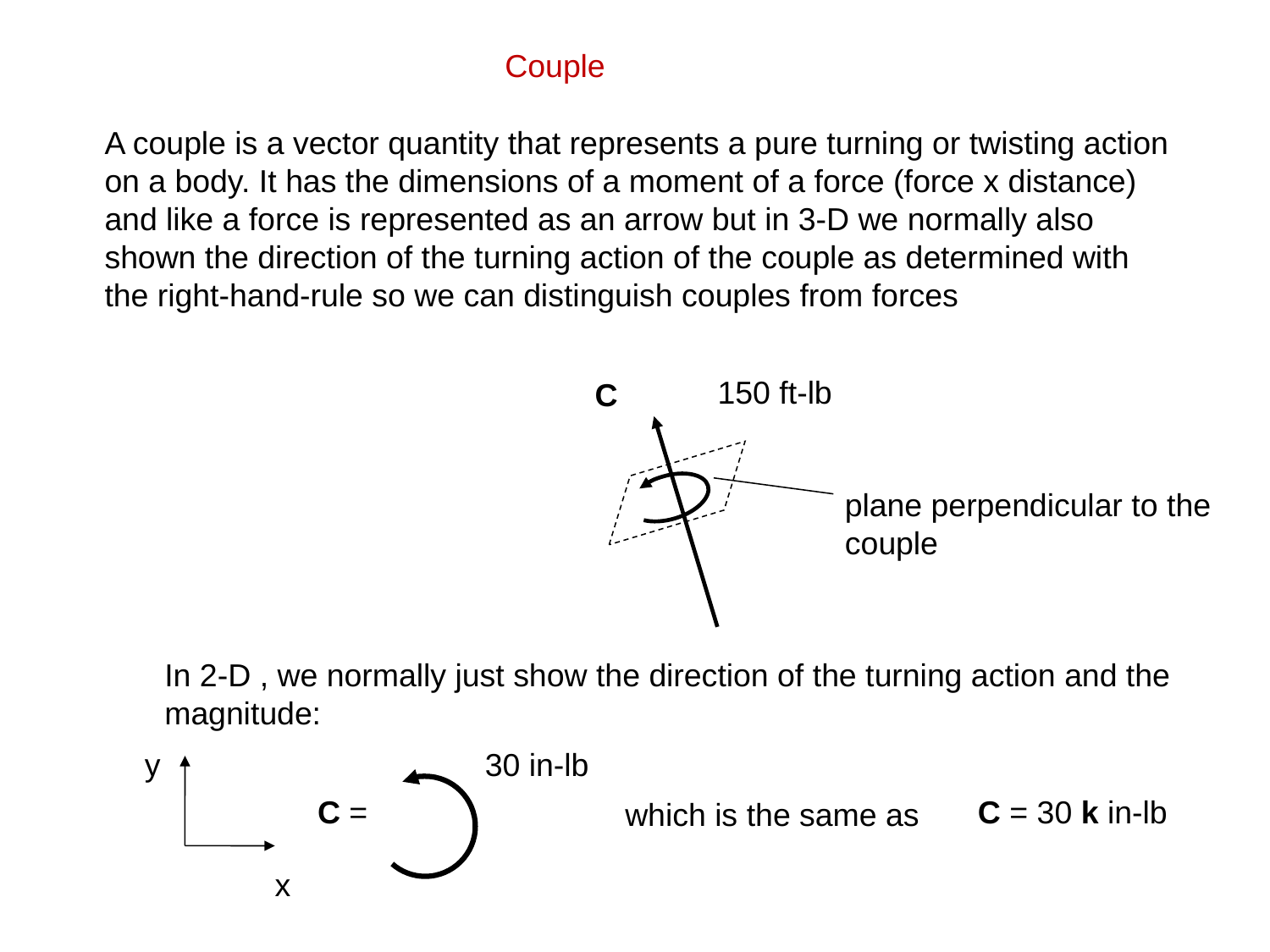

Couple
A couple is a vector quantity that represents a pure turning or twisting action on a body. It has the dimensions of a moment of a force (force x distance) and like a force is represented as an arrow but in 3-D we normally also shown the direction of the turning action of the couple as determined with the right-hand-rule so we can distinguish couples from forces
150 ft-lb
C

plane perpendicular to the couple
In 2-D , we normally just show the direction of the turning action and the magnitude:
y
30 in-lb

C =
C = 30 k in-lb
which is the same as

x